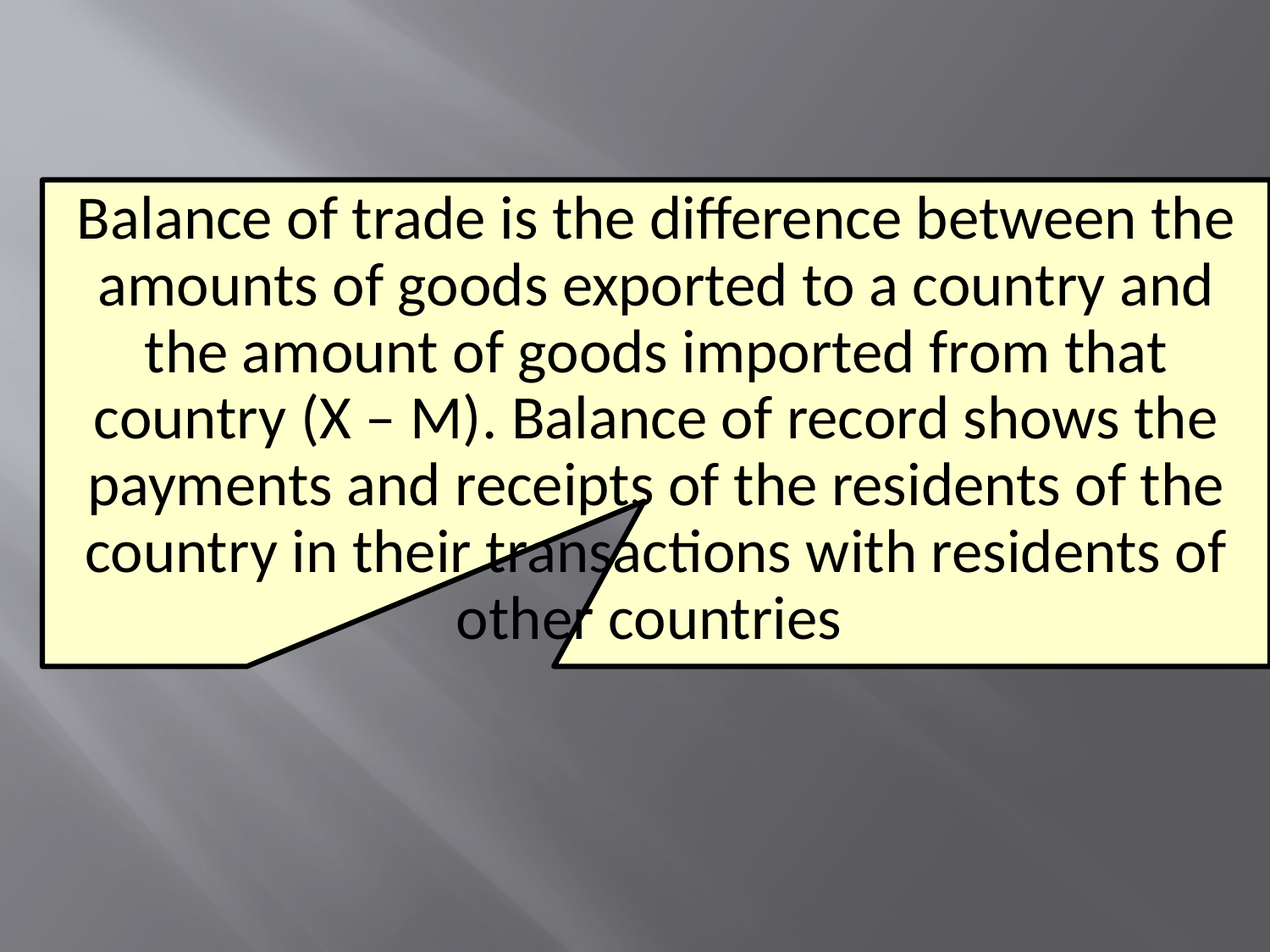

Balance of trade is the difference between the amounts of goods exported to a country and the amount of goods imported from that country (X – M). Balance of record shows the payments and receipts of the residents of the country in their transactions with residents of other countries